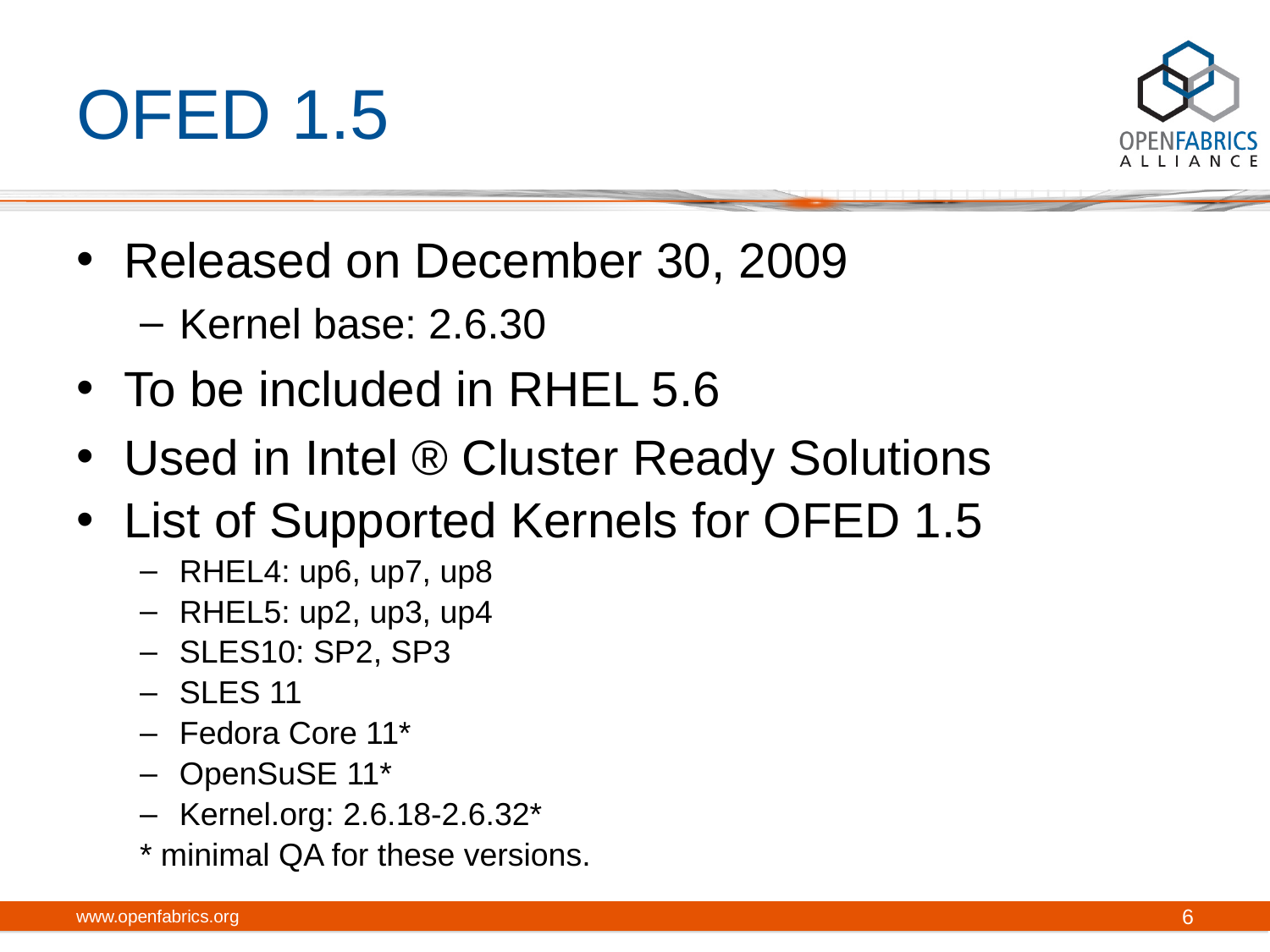

# OFED 1.5
Released on December 30, 2009
Kernel base: 2.6.30
To be included in RHEL 5.6
Used in Intel ® Cluster Ready Solutions
List of Supported Kernels for OFED 1.5
RHEL4: up6, up7, up8
RHEL5: up2, up3, up4
SLES10: SP2, SP3
SLES 11
Fedora Core 11*
OpenSuSE 11*
Kernel.org: 2.6.18-2.6.32*
* minimal QA for these versions.

www.openfabrics.org
6